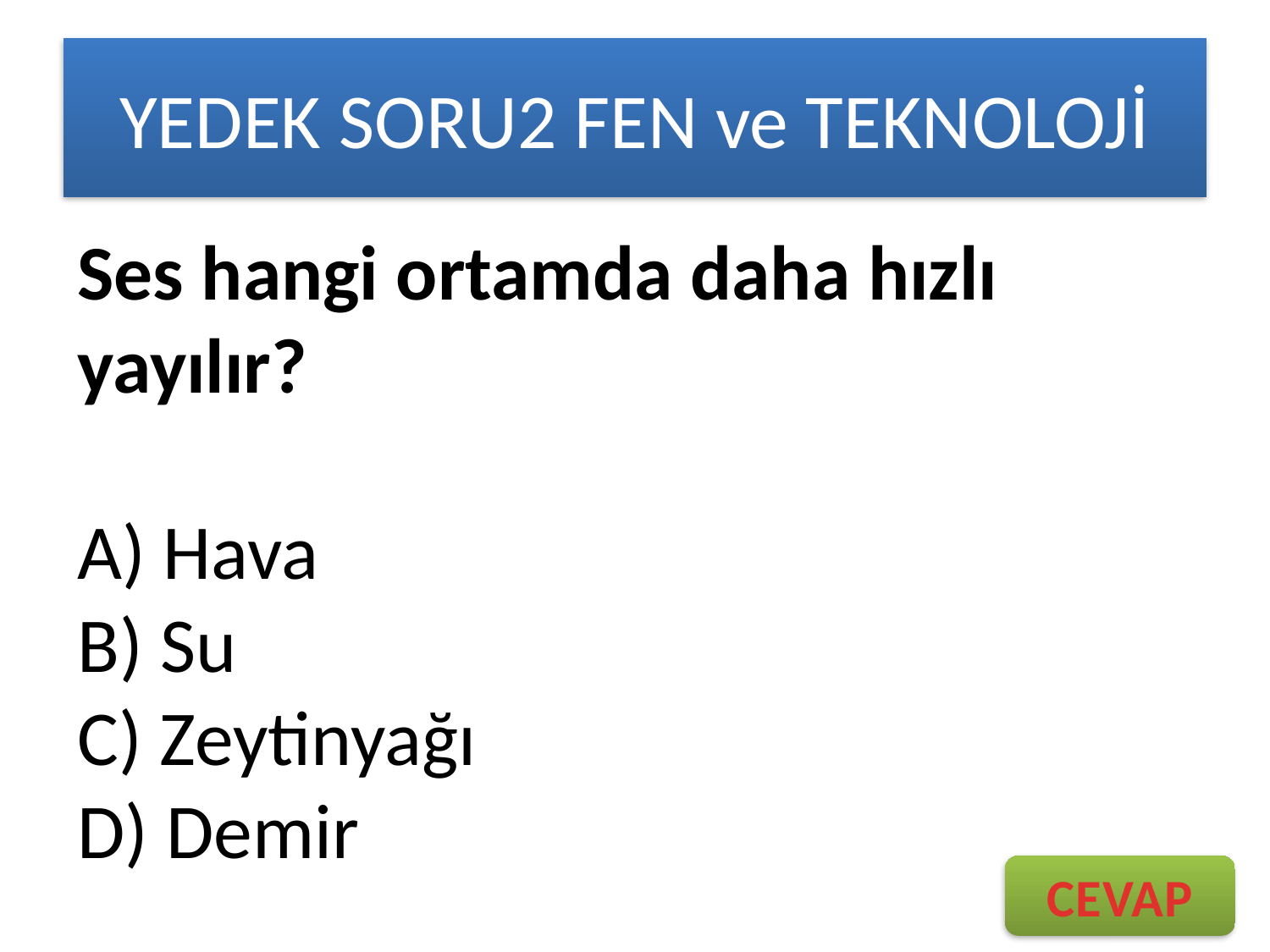

# YEDEK SORU2 FEN ve TEKNOLOJİ
Ses hangi ortamda daha hızlı yayılır?

A) Hava
B) Su
C) Zeytinyağı
D) Demir
CEVAP